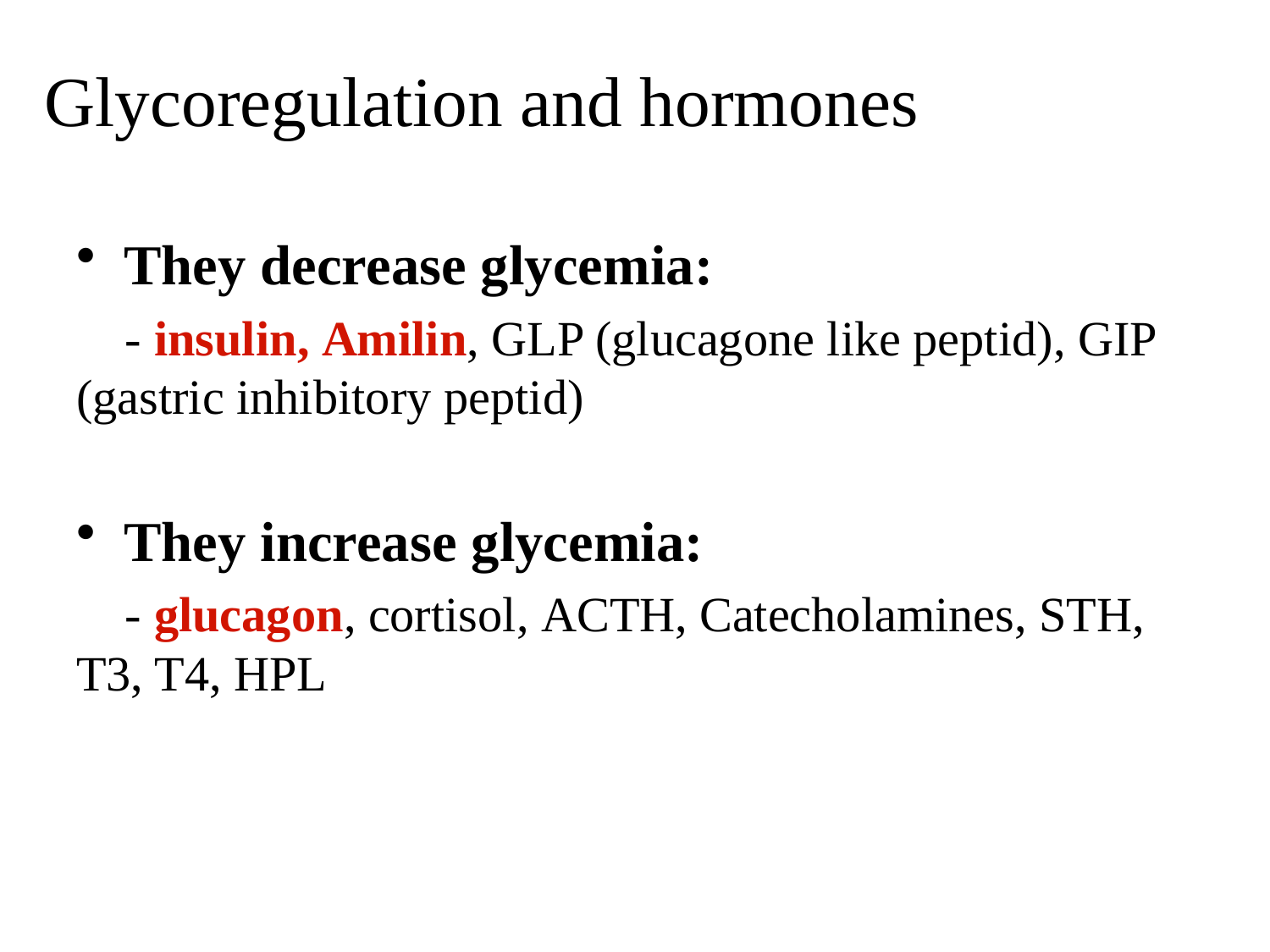

# Glycoregulation and hormones

They decrease glycemia:
    - insulin, Amilin, GLP (glucagone like peptid), GIP (gastric inhibitory peptid)

They increase glycemia:
    - glucagon, cortisol, ACTH, Catecholamines, STH, T3, T4, HPL